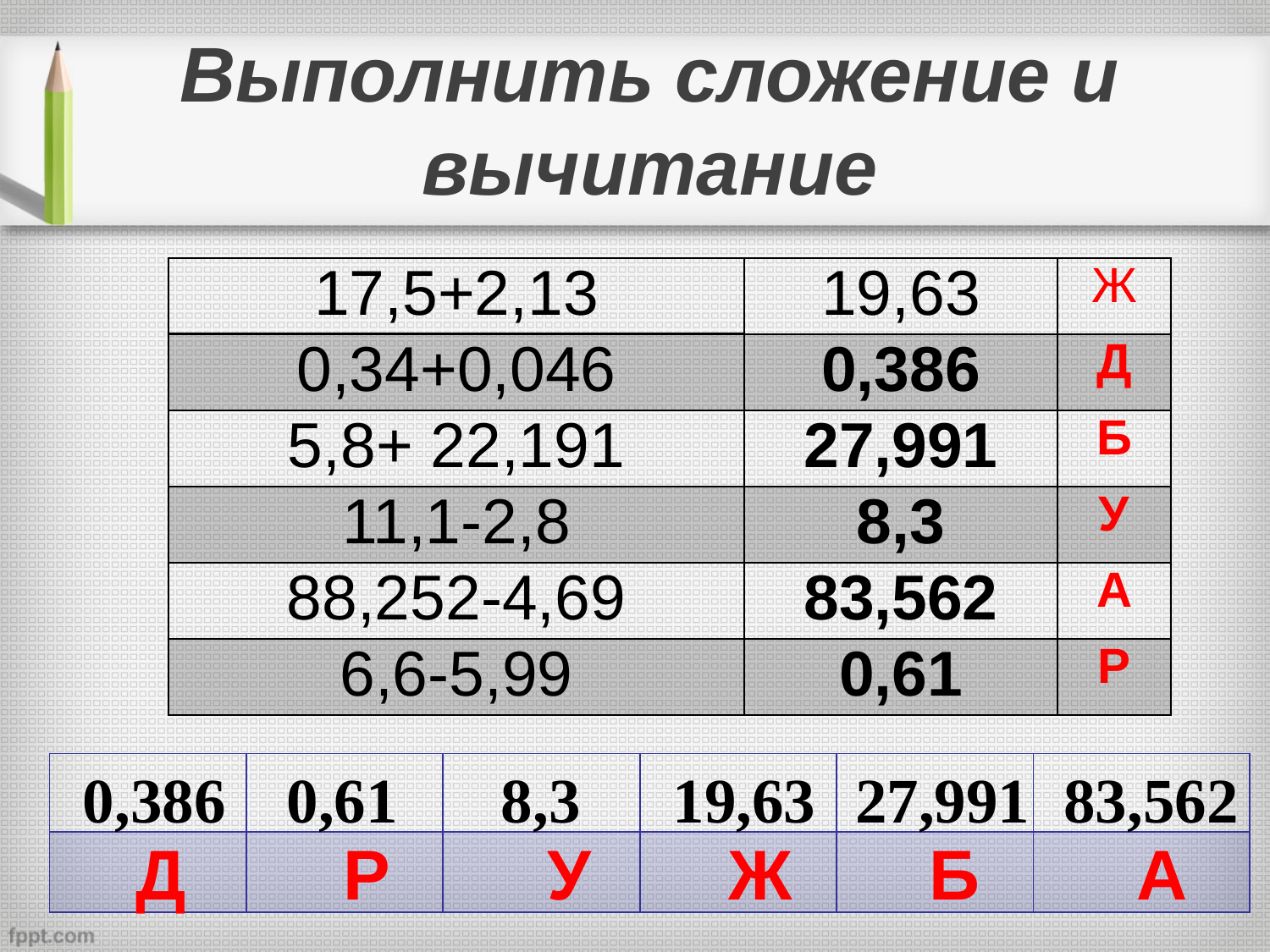

# Выполнить сложение и вычитание
| 17,5+2,13 |
| --- |
| 0,34+0,046 |
| 5,8+ 22,191 |
| 11,1-2,8 |
| 88,252-4,69 |
| 6,6-5,99 |
| 19,63 | Ж |
| --- | --- |
| 0,386 | Д |
| 27,991 | Б |
| 8,3 | У |
| 83,562 | А |
| 0,61 | Р |
|  |  |  |  |  |  |
| --- | --- | --- | --- | --- | --- |
|  |  |  |  |  |  |
0,386
0,61
8,3
19,63
27,991
83,562
Д        Р        У       Ж       Б        А